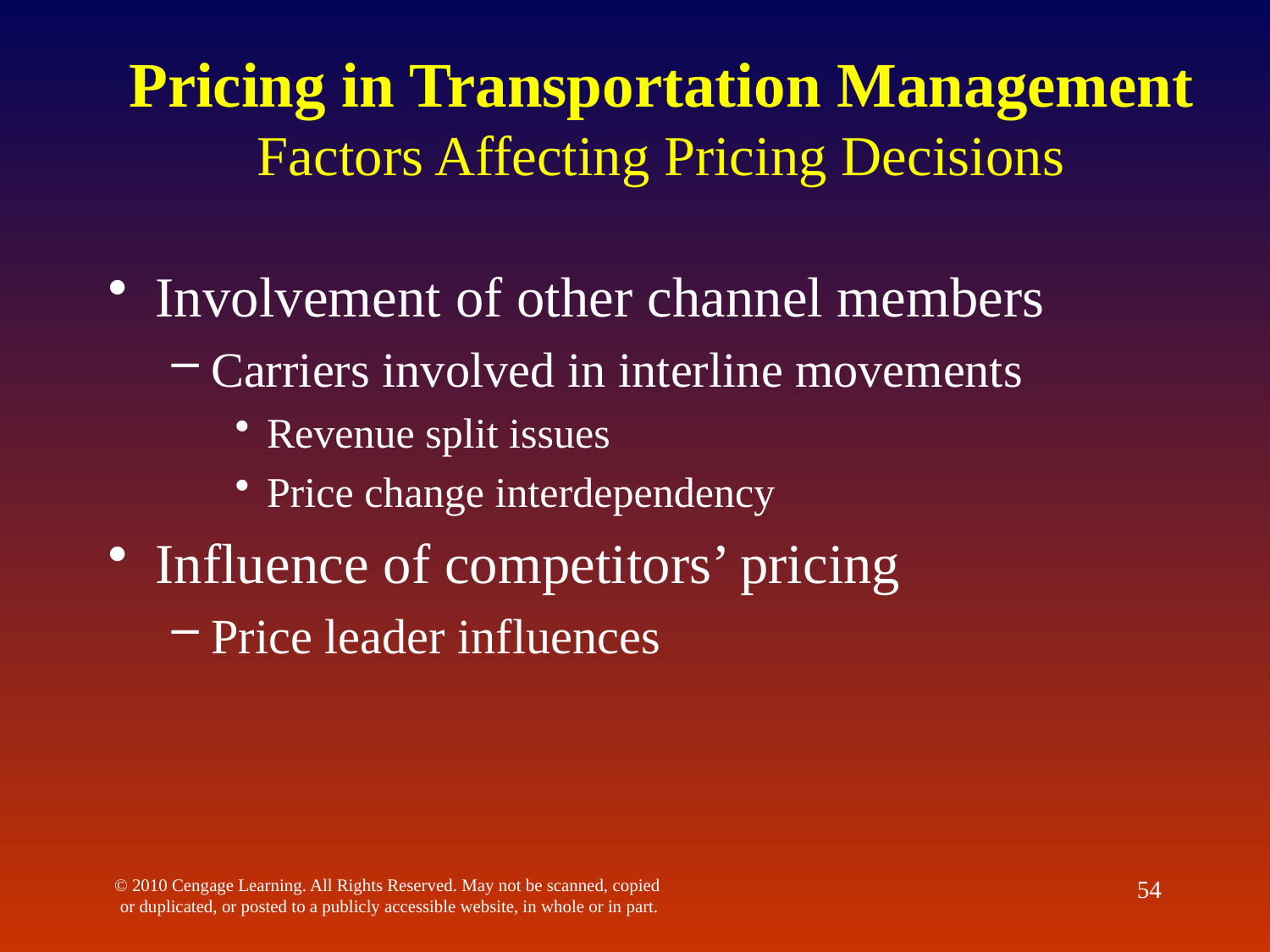

# Pricing in Transportation Management Factors Affecting Pricing Decisions
Involvement of other channel members
Carriers involved in interline movements
Revenue split issues
Price change interdependency
Influence of competitors’ pricing
Price leader influences
© 2010 Cengage Learning. All Rights Reserved. May not be scanned, copied   or duplicated, or posted to a publicly accessible website, in whole or in part.
54